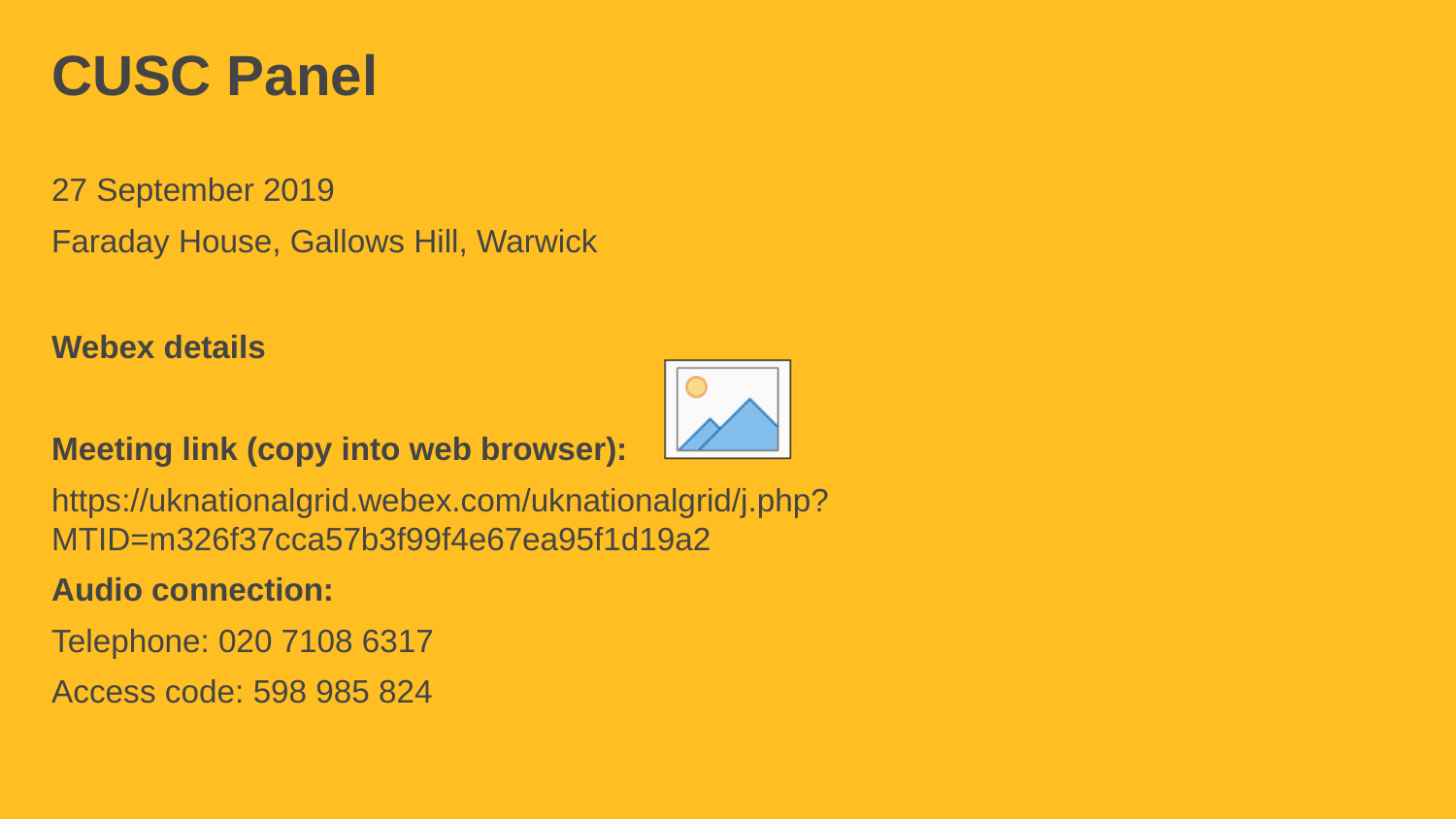

# CUSC Panel
27 September 2019
Faraday House, Gallows Hill, Warwick

Webex details

Meeting link (copy into web browser):
https://uknationalgrid.webex.com/uknationalgrid/j.php?MTID=m326f37cca57b3f99f4e67ea95f1d19a2
Audio connection:
Telephone: 020 7108 6317
Access code: 598 985 824

https://nationalgrid.onbrandcloud.com/login/